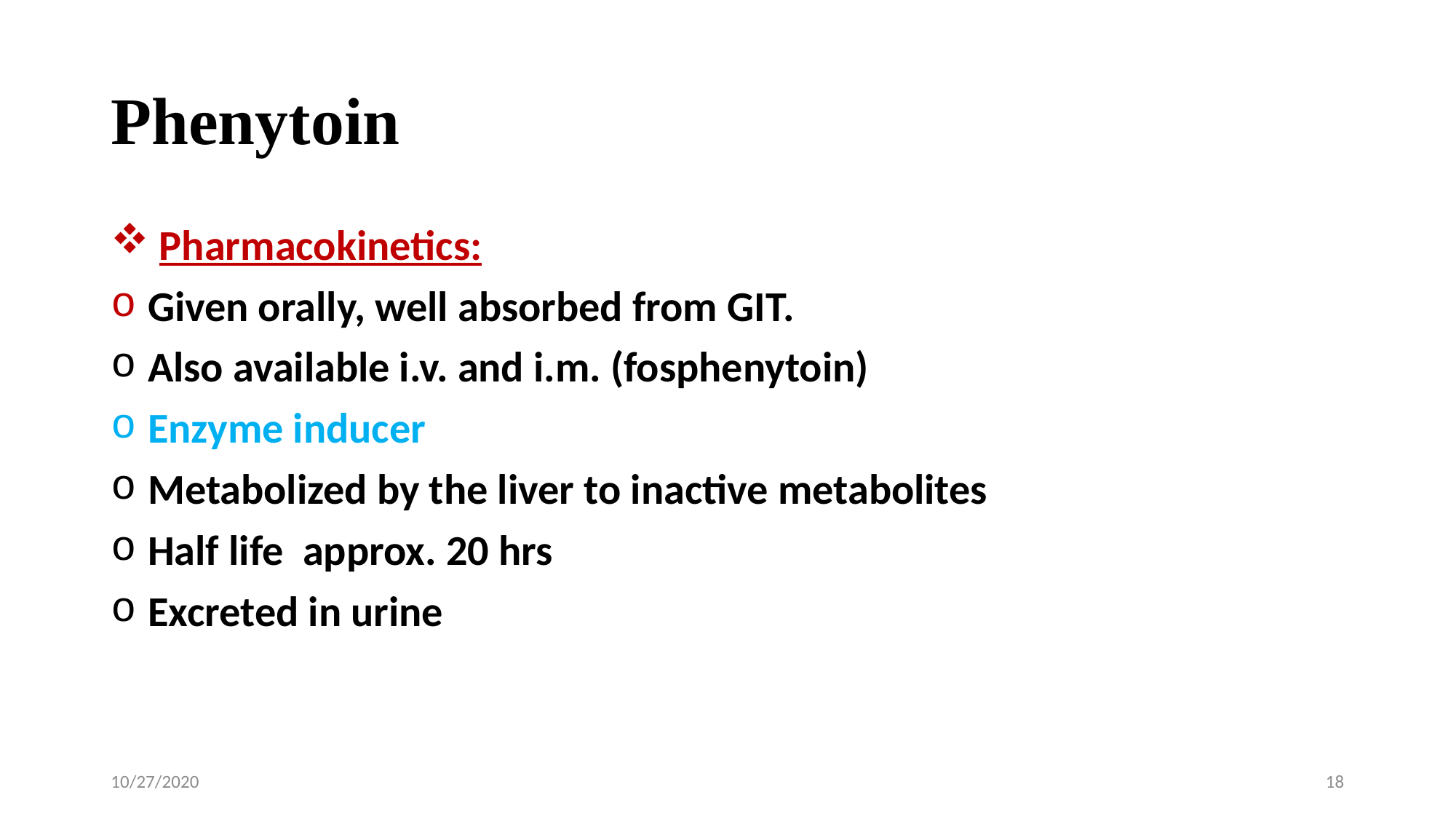

# Phenytoin
 Pharmacokinetics:
 Given orally, well absorbed from GIT.
 Also available i.v. and i.m. (fosphenytoin)
 Enzyme inducer
 Metabolized by the liver to inactive metabolites
 Half life  approx. 20 hrs
 Excreted in urine
10/27/2020
18